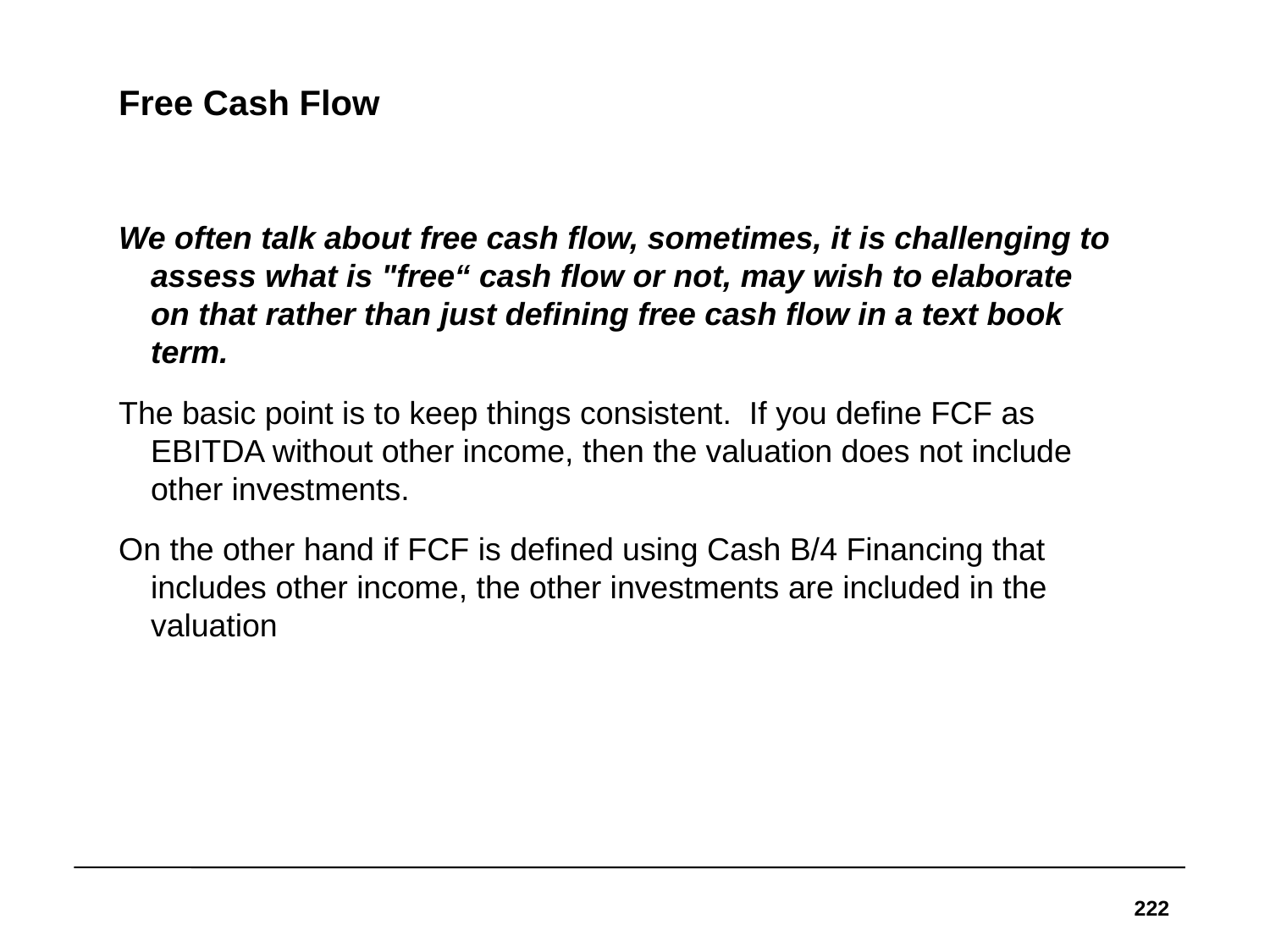

# Free Cash Flow
We often talk about free cash flow, sometimes, it is challenging to assess what is "free“ cash flow or not, may wish to elaborate on that rather than just defining free cash flow in a text book term.
The basic point is to keep things consistent.  If you define FCF as EBITDA without other income, then the valuation does not include other investments.
On the other hand if FCF is defined using Cash B/4 Financing that includes other income, the other investments are included in the valuation